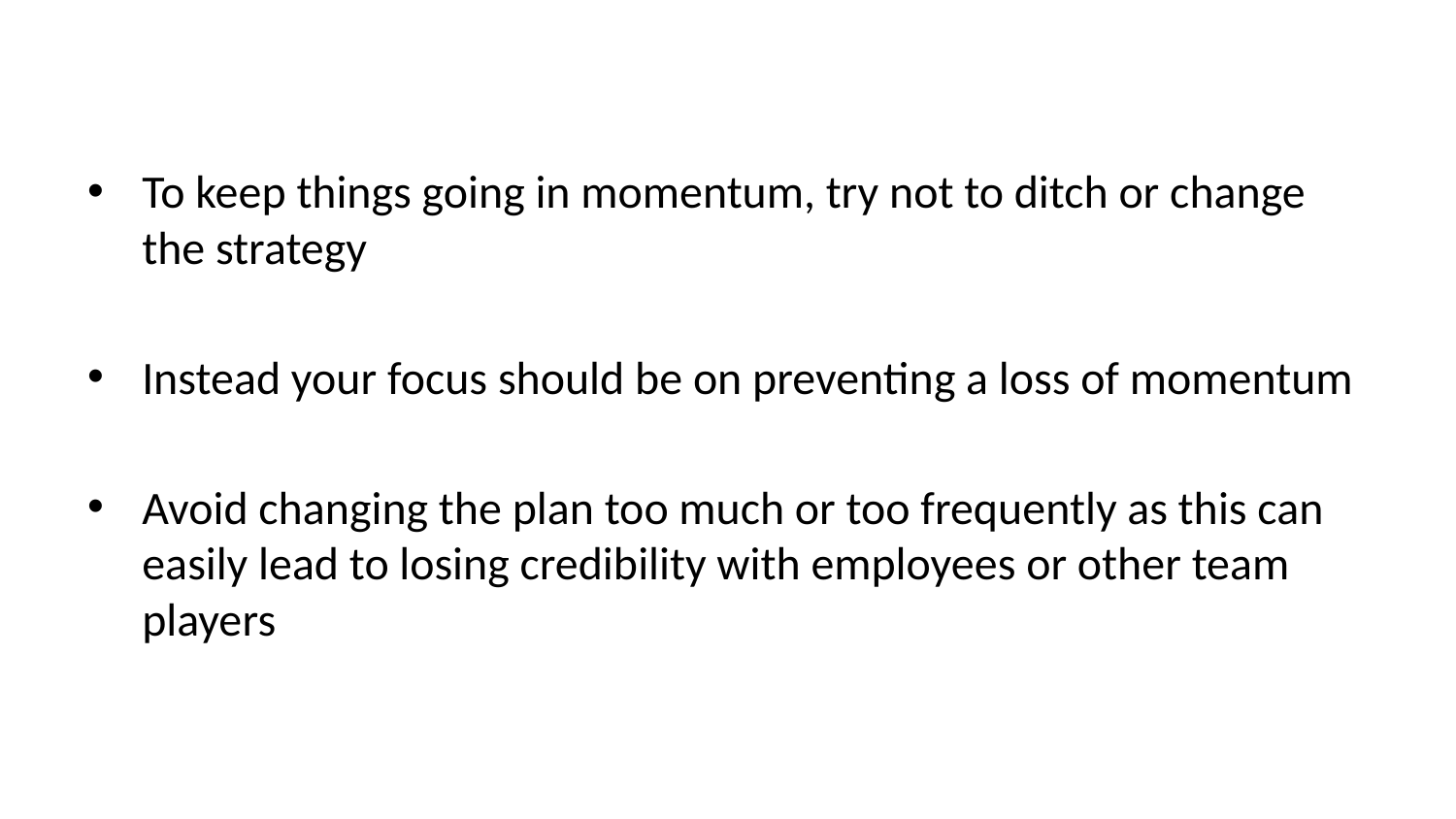

To keep things going in momentum, try not to ditch or change the strategy

Instead your focus should be on preventing a loss of momentum

Avoid changing the plan too much or too frequently as this can easily lead to losing credibility with employees or other team players